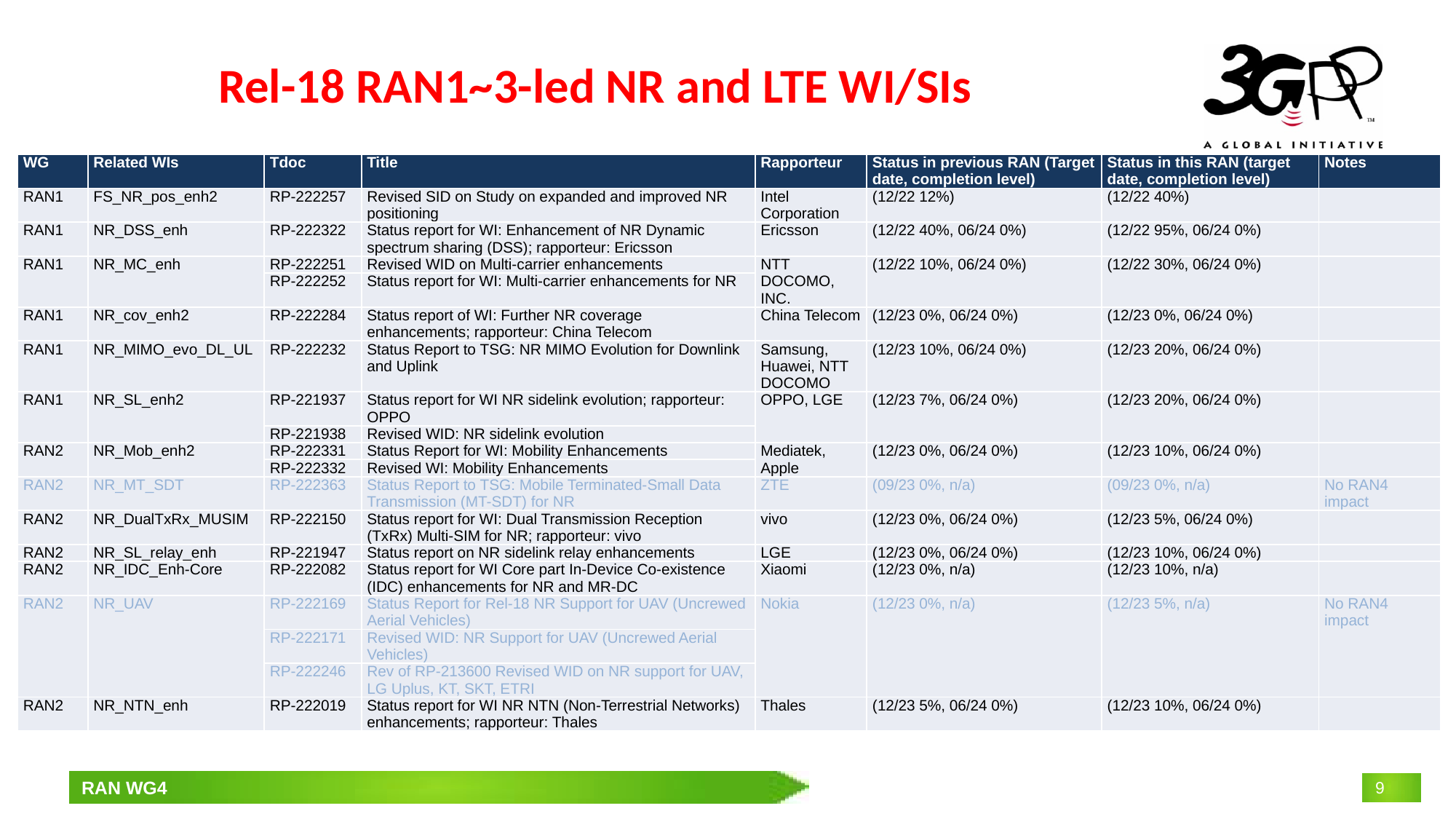

# Rel-18 RAN1~3-led NR and LTE WI/SIs
| WG | Related WIs | Tdoc | Title | Rapporteur | Status in previous RAN (Target date, completion level) | Status in this RAN (target date, completion level) | Notes |
| --- | --- | --- | --- | --- | --- | --- | --- |
| RAN1 | FS\_NR\_pos\_enh2 | RP-222257 | Revised SID on Study on expanded and improved NR positioning | Intel Corporation | (12/22 12%) | (12/22 40%) |  |
| RAN1 | NR\_DSS\_enh | RP-222322 | Status report for WI: Enhancement of NR Dynamic spectrum sharing (DSS); rapporteur: Ericsson | Ericsson | (12/22 40%, 06/24 0%) | (12/22 95%, 06/24 0%) |  |
| RAN1 | NR\_MC\_enh | RP-222251 | Revised WID on Multi-carrier enhancements | NTT DOCOMO, INC. | (12/22 10%, 06/24 0%) | (12/22 30%, 06/24 0%) |  |
|  |  | RP-222252 | Status report for WI: Multi-carrier enhancements for NR |  |  |  |  |
| RAN1 | NR\_cov\_enh2 | RP-222284 | Status report of WI: Further NR coverage enhancements; rapporteur: China Telecom | China Telecom | (12/23 0%, 06/24 0%) | (12/23 0%, 06/24 0%) |  |
| RAN1 | NR\_MIMO\_evo\_DL\_UL | RP-222232 | Status Report to TSG: NR MIMO Evolution for Downlink and Uplink | Samsung, Huawei, NTT DOCOMO | (12/23 10%, 06/24 0%) | (12/23 20%, 06/24 0%) |  |
| RAN1 | NR\_SL\_enh2 | RP-221937 | Status report for WI NR sidelink evolution; rapporteur: OPPO | OPPO, LGE | (12/23 7%, 06/24 0%) | (12/23 20%, 06/24 0%) |  |
|  |  | RP-221938 | Revised WID: NR sidelink evolution |  |  |  |  |
| RAN2 | NR\_Mob\_enh2 | RP-222331 | Status Report for WI: Mobility Enhancements | Mediatek, Apple | (12/23 0%, 06/24 0%) | (12/23 10%, 06/24 0%) |  |
|  |  | RP-222332 | Revised WI: Mobility Enhancements |  |  |  |  |
| RAN2 | NR\_MT\_SDT | RP-222363 | Status Report to TSG: Mobile Terminated-Small Data Transmission (MT-SDT) for NR | ZTE | (09/23 0%, n/a) | (09/23 0%, n/a) | No RAN4 impact |
| RAN2 | NR\_DualTxRx\_MUSIM | RP-222150 | Status report for WI: Dual Transmission Reception (TxRx) Multi-SIM for NR; rapporteur: vivo | vivo | (12/23 0%, 06/24 0%) | (12/23 5%, 06/24 0%) |  |
| RAN2 | NR\_SL\_relay\_enh | RP-221947 | Status report on NR sidelink relay enhancements | LGE | (12/23 0%, 06/24 0%) | (12/23 10%, 06/24 0%) |  |
| RAN2 | NR\_IDC\_Enh-Core | RP-222082 | Status report for WI Core part In-Device Co-existence (IDC) enhancements for NR and MR-DC | Xiaomi | (12/23 0%, n/a) | (12/23 10%, n/a) |  |
| RAN2 | NR\_UAV | RP-222169 | Status Report for Rel-18 NR Support for UAV (Uncrewed Aerial Vehicles) | Nokia | (12/23 0%, n/a) | (12/23 5%, n/a) | No RAN4 impact |
|  |  | RP-222171 | Revised WID: NR Support for UAV (Uncrewed Aerial Vehicles) |  |  |  |  |
|  |  | RP-222246 | Rev of RP-213600 Revised WID on NR support for UAV, LG Uplus, KT, SKT, ETRI |  |  |  |  |
| RAN2 | NR\_NTN\_enh | RP-222019 | Status report for WI NR NTN (Non-Terrestrial Networks) enhancements; rapporteur: Thales | Thales | (12/23 5%, 06/24 0%) | (12/23 10%, 06/24 0%) |  |